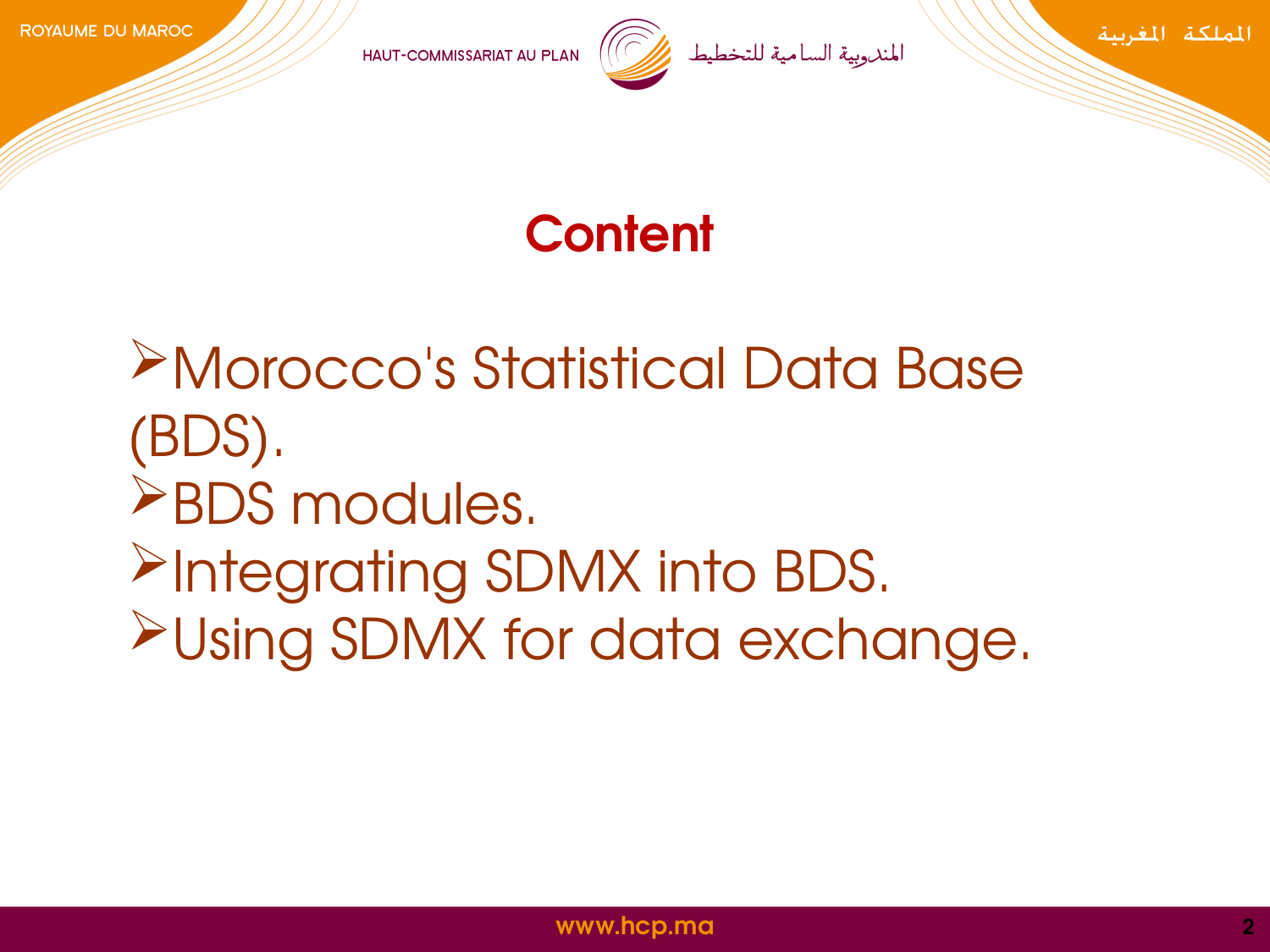

Content
Morocco's Statistical Data Base (BDS).
BDS modules.
Integrating SDMX into BDS.
Using SDMX for data exchange.
2